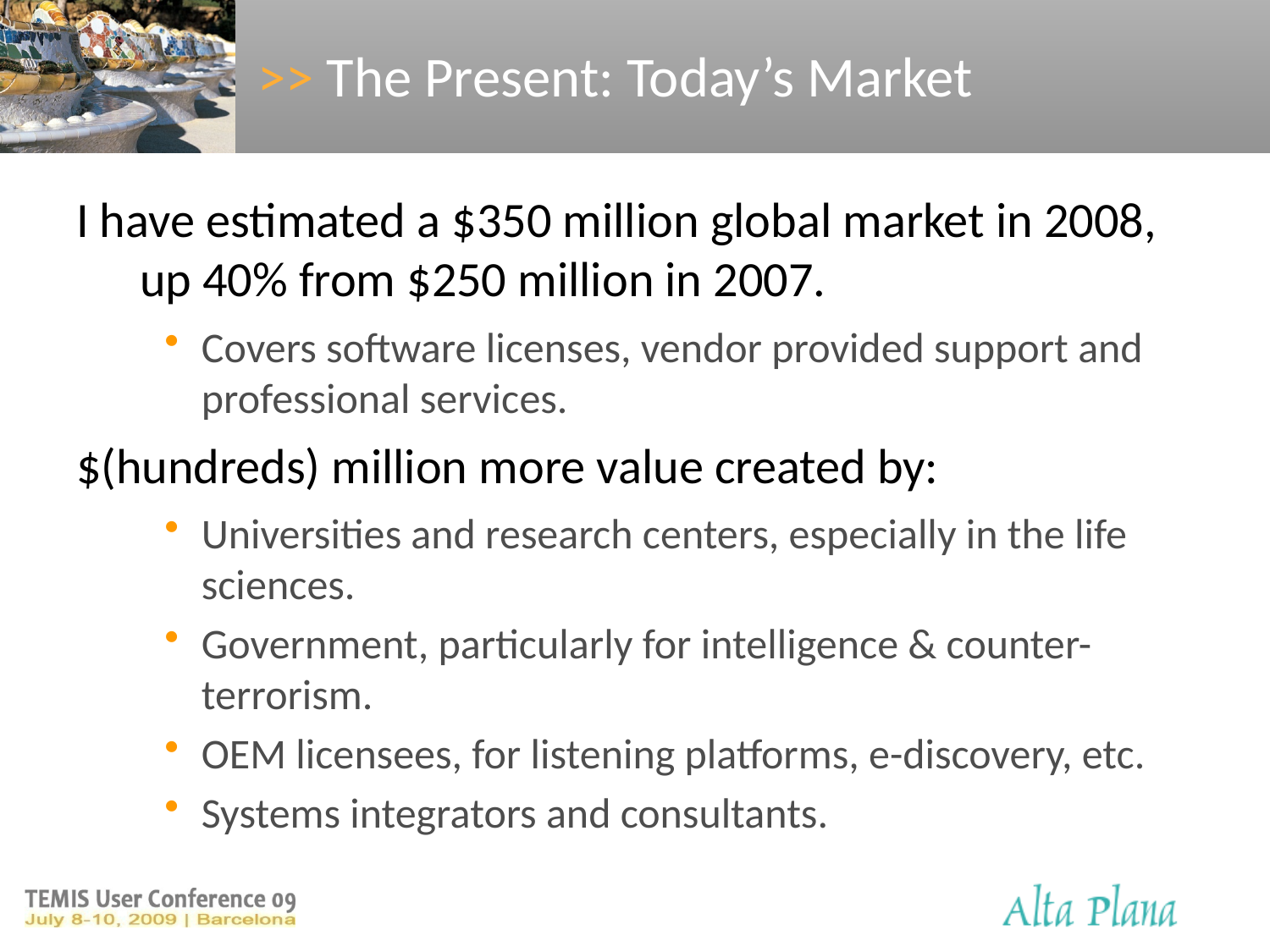

# >> The Present: Today’s Market
I have estimated a $350 million global market in 2008, up 40% from $250 million in 2007.
Covers software licenses, vendor provided support and professional services.
$(hundreds) million more value created by:
Universities and research centers, especially in the life sciences.
Government, particularly for intelligence & counter-terrorism.
OEM licensees, for listening platforms, e-discovery, etc.
Systems integrators and consultants.